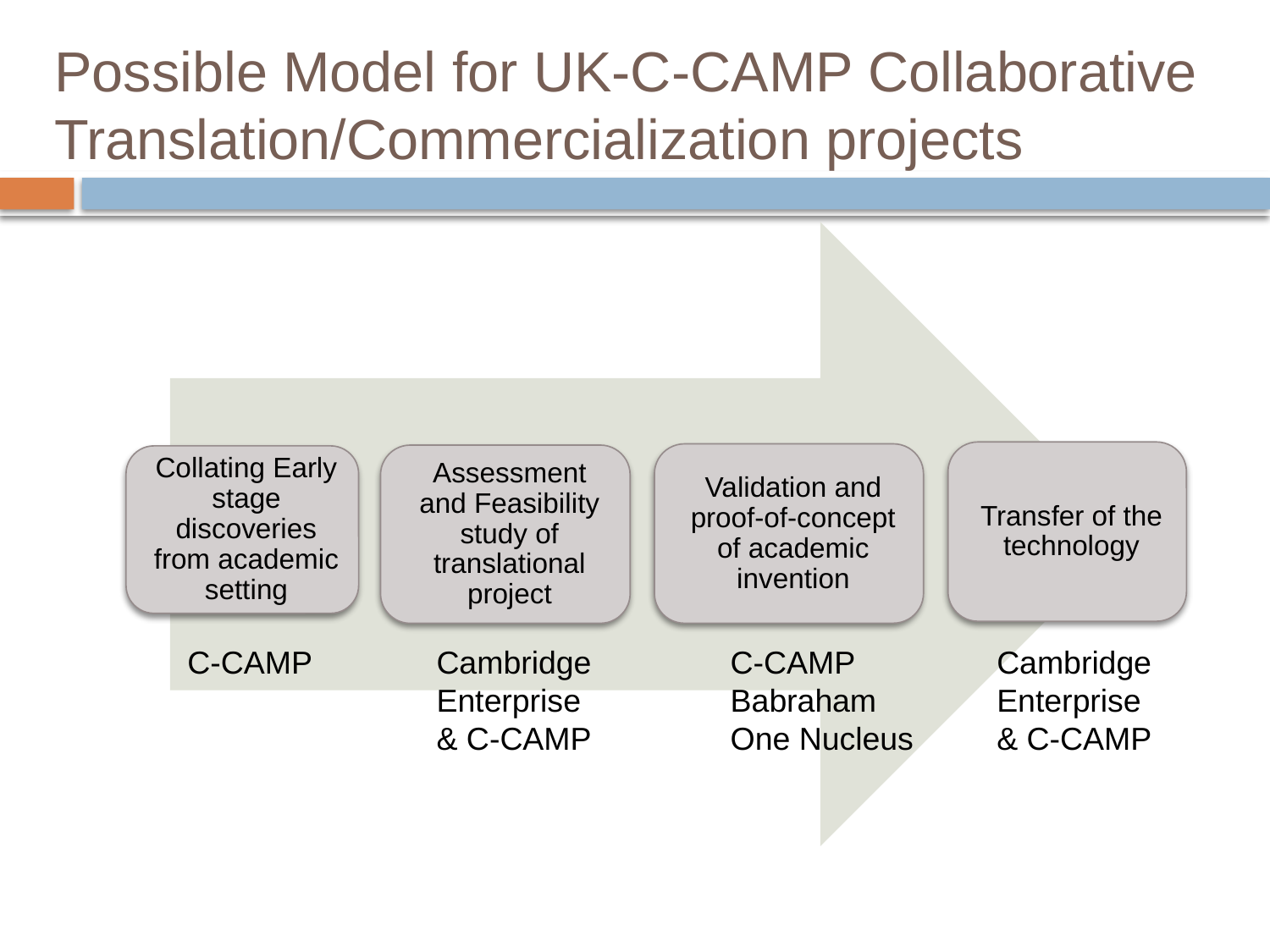

# Possible Model for UK-C-CAMP Collaborative Translation/Commercialization projects
Collating Early stage discoveries from academic setting
Assessment and Feasibility study of translational project
Validation and proof-of-concept of academic invention
Transfer of the technology
C-CAMP
Cambridge
Enterprise
& C-CAMP
C-CAMP
Babraham
One Nucleus
Cambridge
Enterprise
& C-CAMP